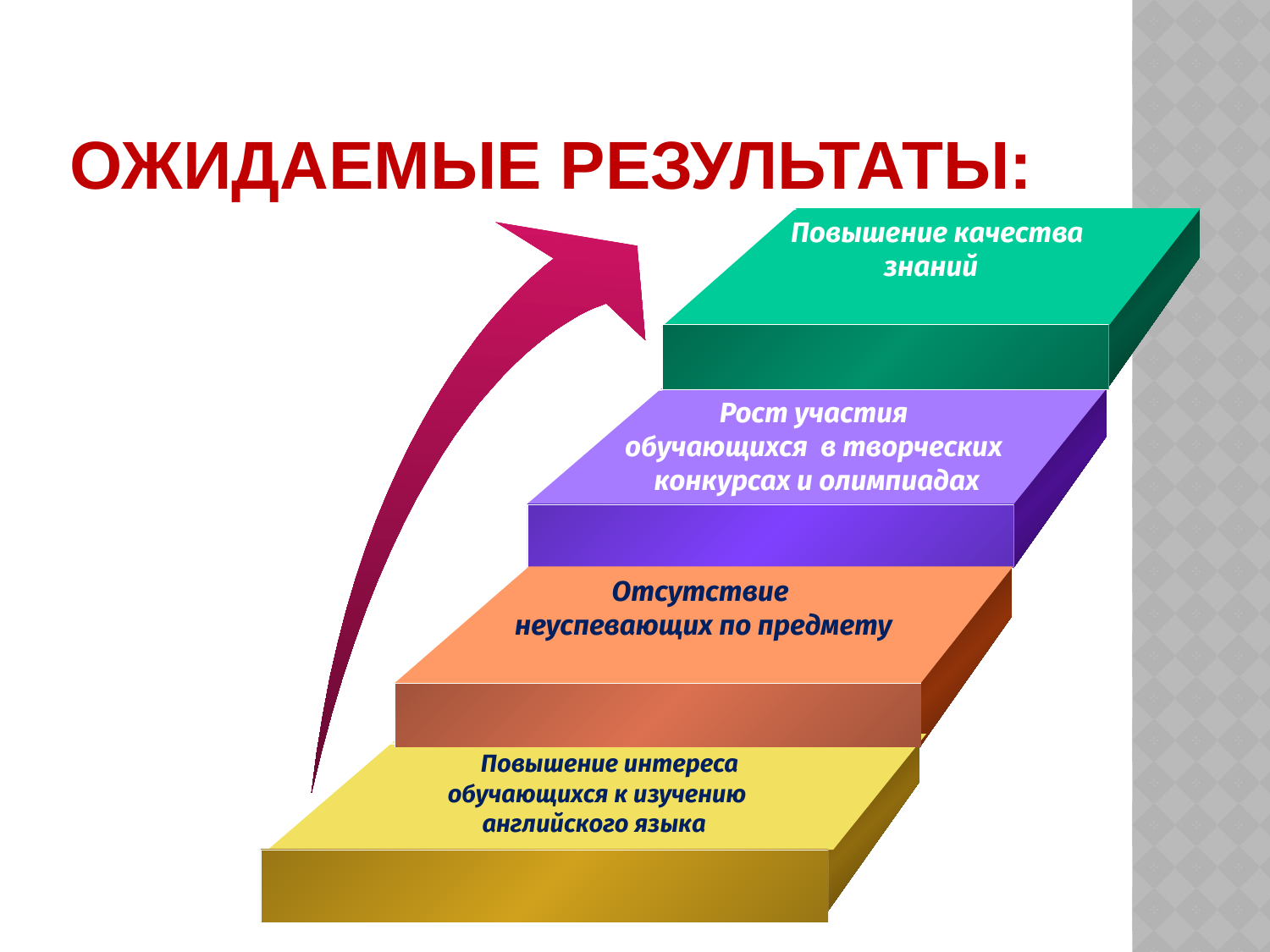

# Ожидаемые результаты:

   Повышение качества
знаний

Рост участия
обучающихся  в творческих
конкурсах и олимпиадах

Отсутствие
неуспевающих по предмету

   Повышение интереса
 обучающихся к изучению
английского языка